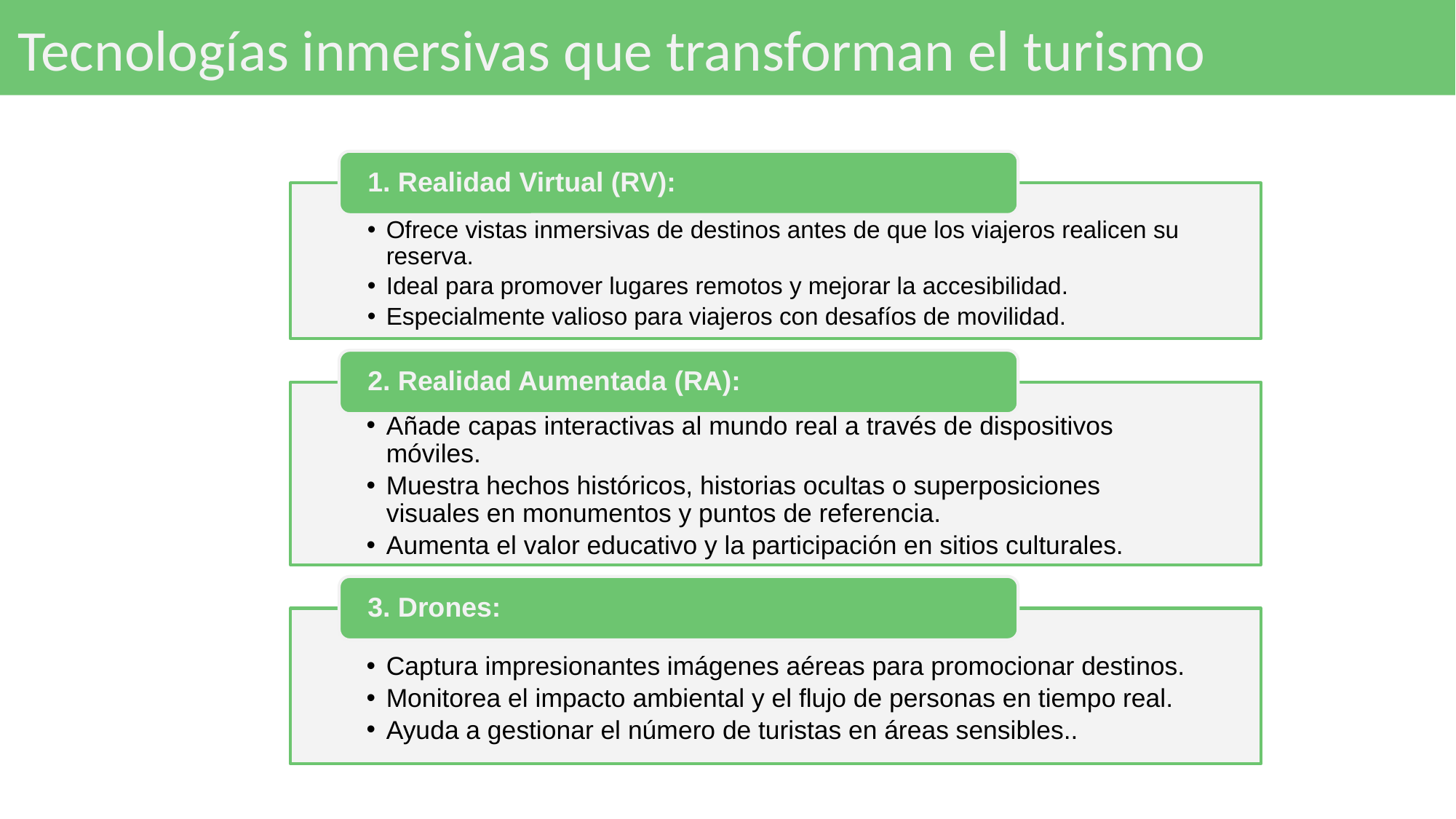

# Tecnologías inmersivas que transforman el turismo

1. Realidad Virtual (RV):
Ofrece vistas inmersivas de destinos antes de que los viajeros realicen su reserva.
Ideal para promover lugares remotos y mejorar la accesibilidad.
Especialmente valioso para viajeros con desafíos de movilidad.

2. Realidad Aumentada (RA):
Añade capas interactivas al mundo real a través de dispositivos móviles.
Muestra hechos históricos, historias ocultas o superposiciones visuales en monumentos y puntos de referencia.
Aumenta el valor educativo y la participación en sitios culturales.

3. Drones:

Captura impresionantes imágenes aéreas para promocionar destinos.
Monitorea el impacto ambiental y el flujo de personas en tiempo real.
Ayuda a gestionar el número de turistas en áreas sensibles..